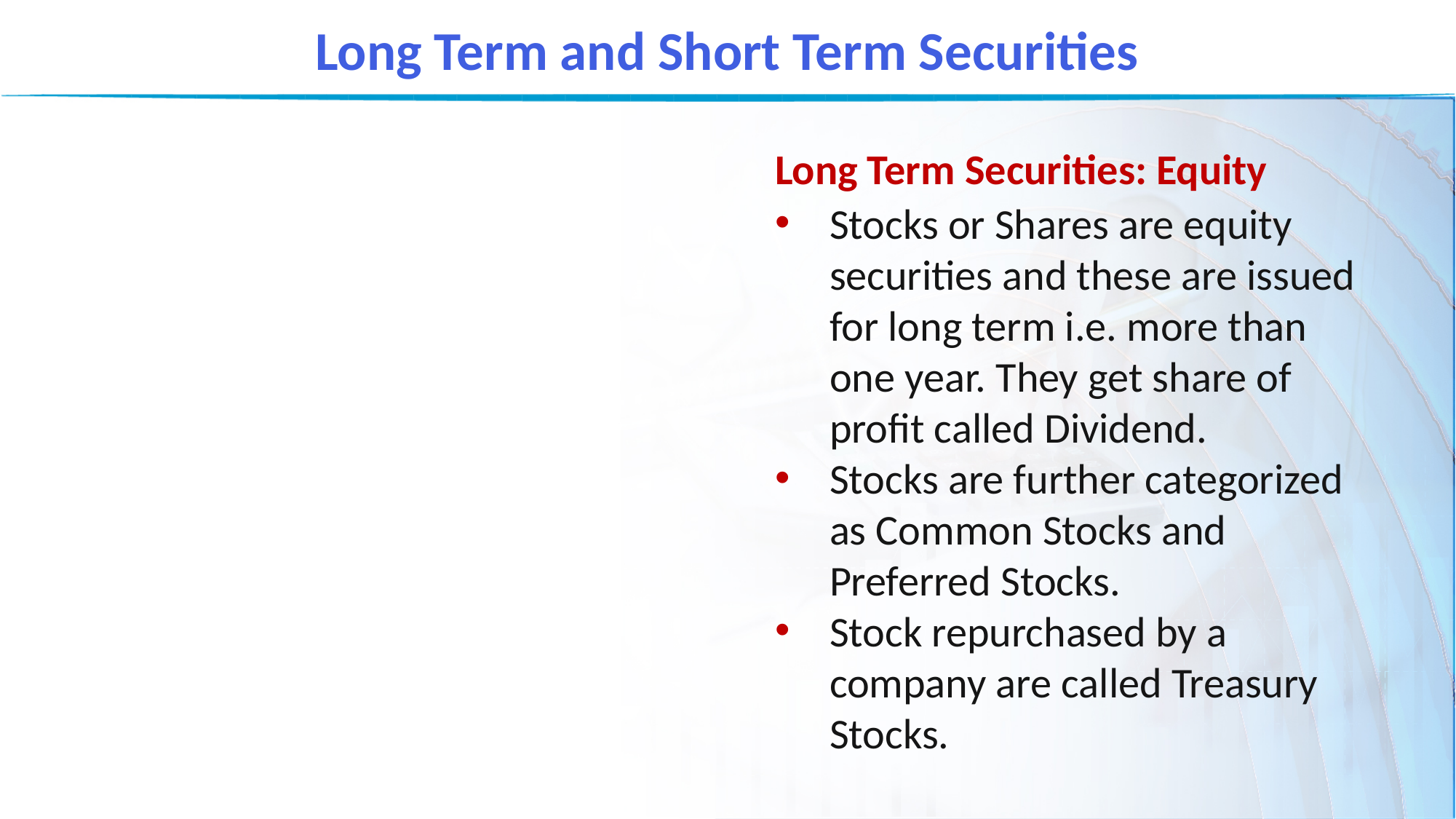

Long Term and Short Term Securities
Long Term Securities: Equity

Stocks or Shares are equity securities and these are issued for long term i.e. more than one year. They get share of profit called Dividend.
Stocks are further categorized as Common Stocks and Preferred Stocks.
Stock repurchased by a company are called Treasury Stocks.